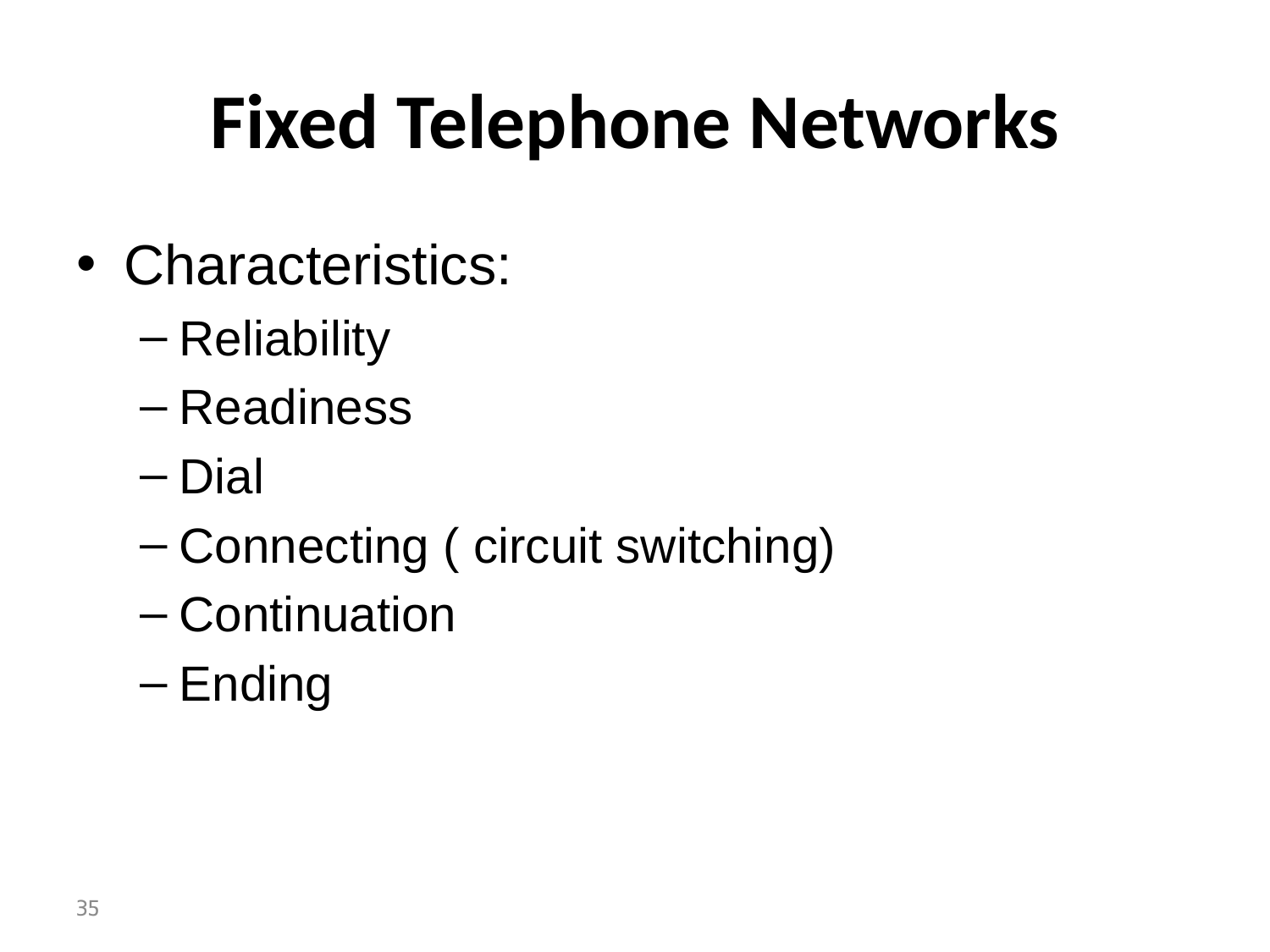

# Fixed Telephone Networks
Characteristics:
Reliability
Readiness
Dial
Connecting ( circuit switching)
Continuation
Ending

35